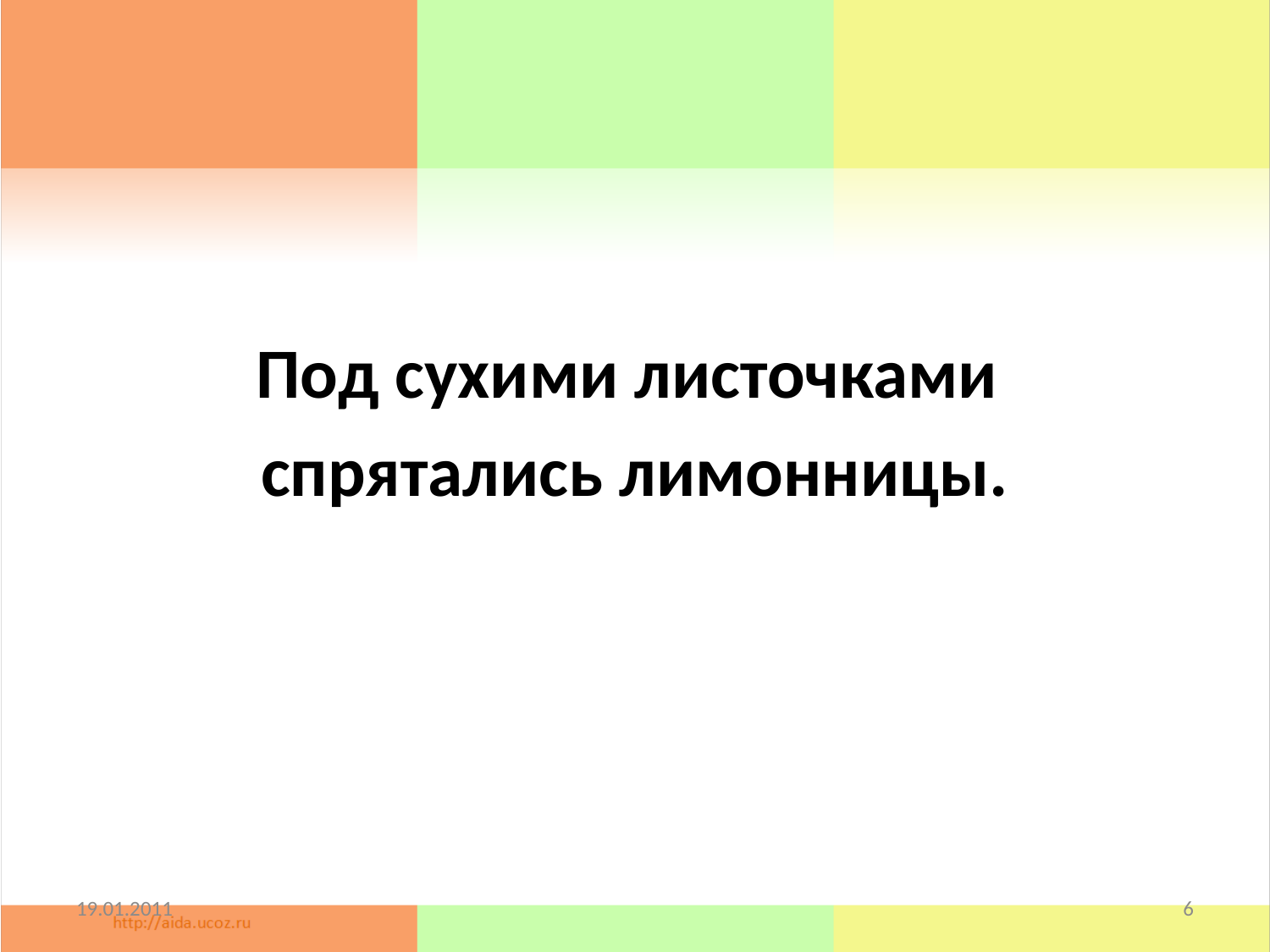

#

Под сухими листочками
спрятались лимонницы.
19.01.2011
6